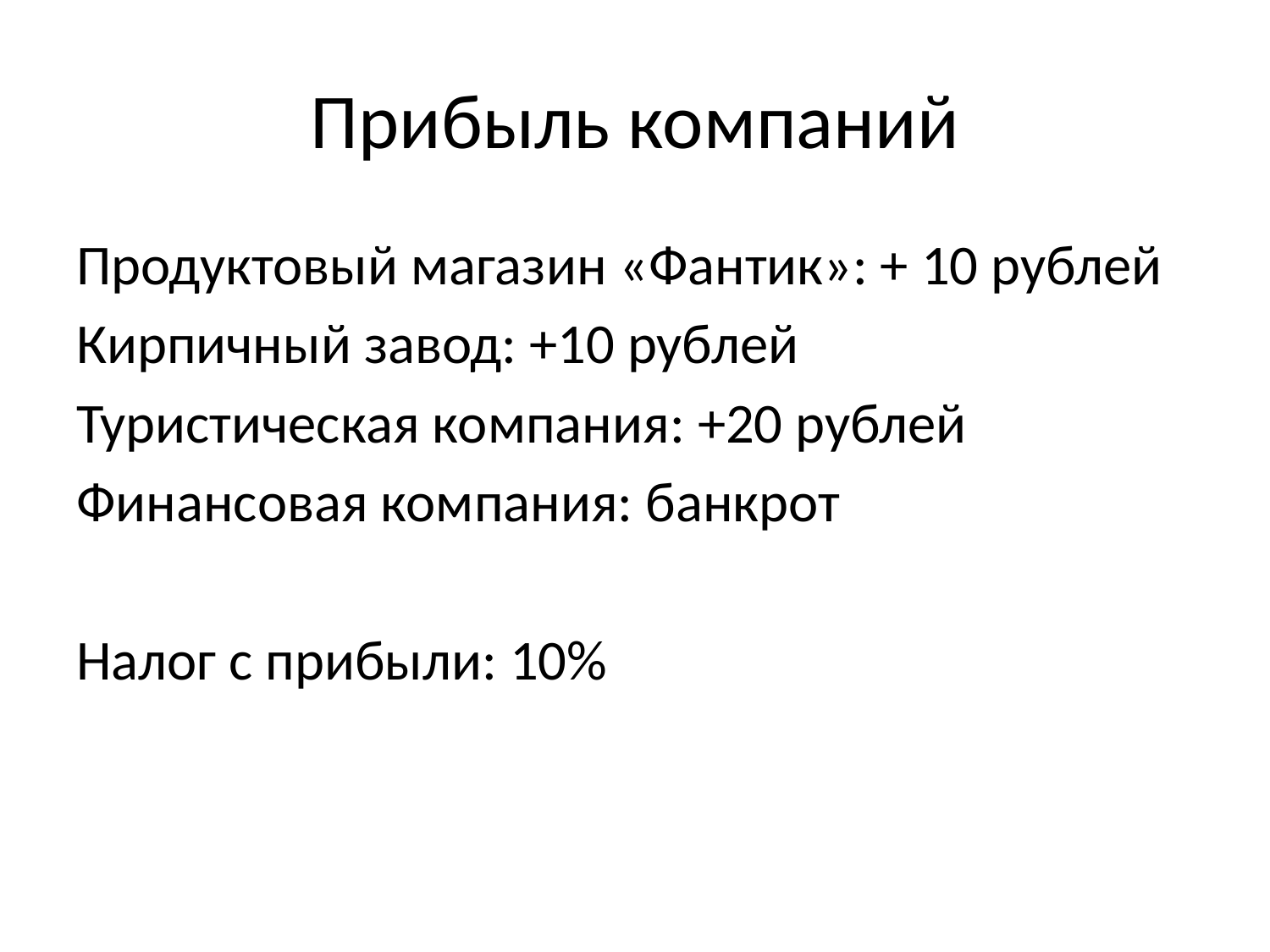

# Прибыль компаний
Продуктовый магазин «Фантик»: + 10 рублей
Кирпичный завод: +10 рублей
Туристическая компания: +20 рублей
Финансовая компания: банкрот

Налог с прибыли: 10%